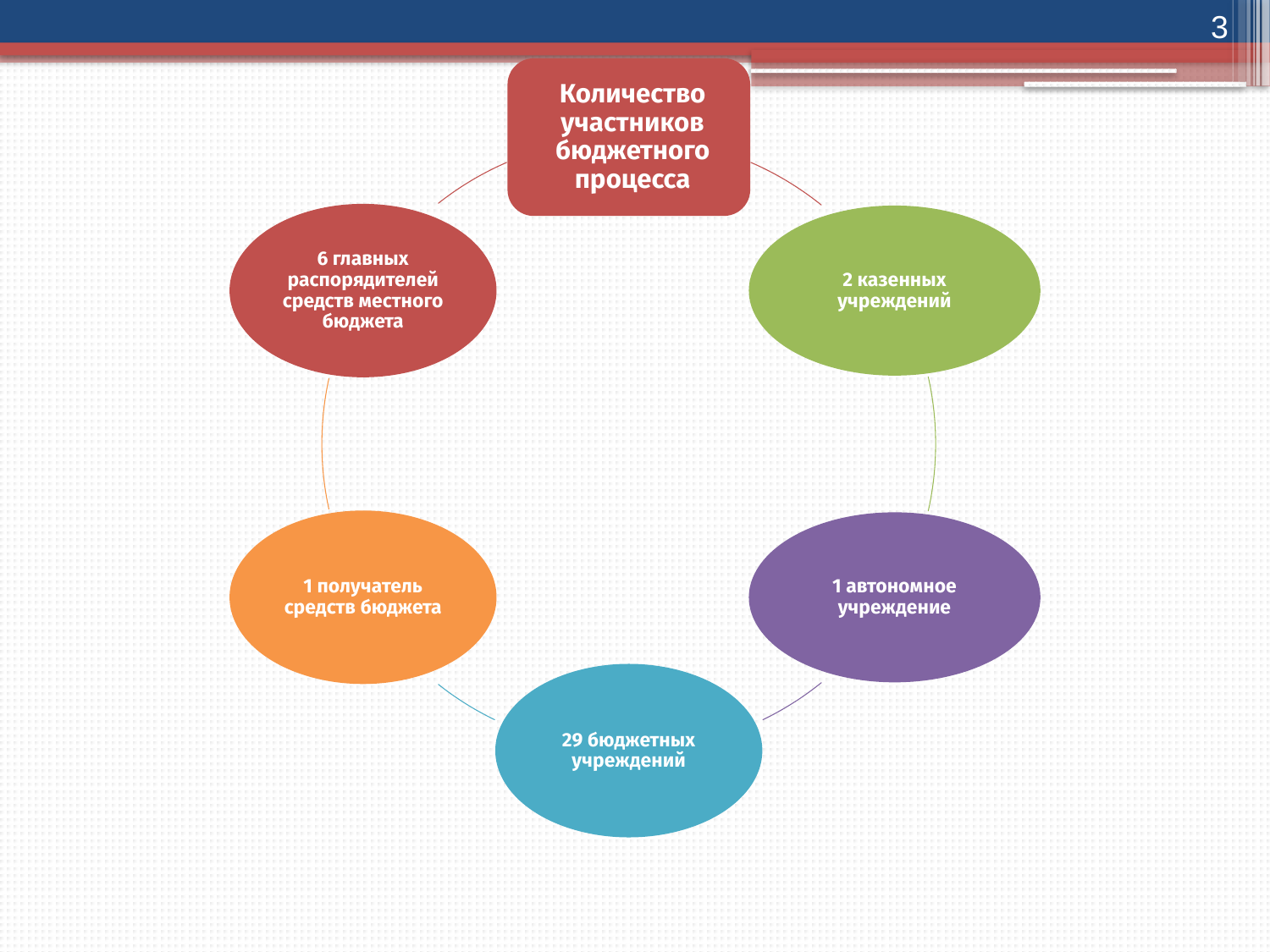

3
Количество участников бюджетного процесса
2 казенных учреждений
1 автономное учреждение
29 бюджетных учреждений
1 получатель средств бюджета
6 главных распорядителей средств местного бюджета